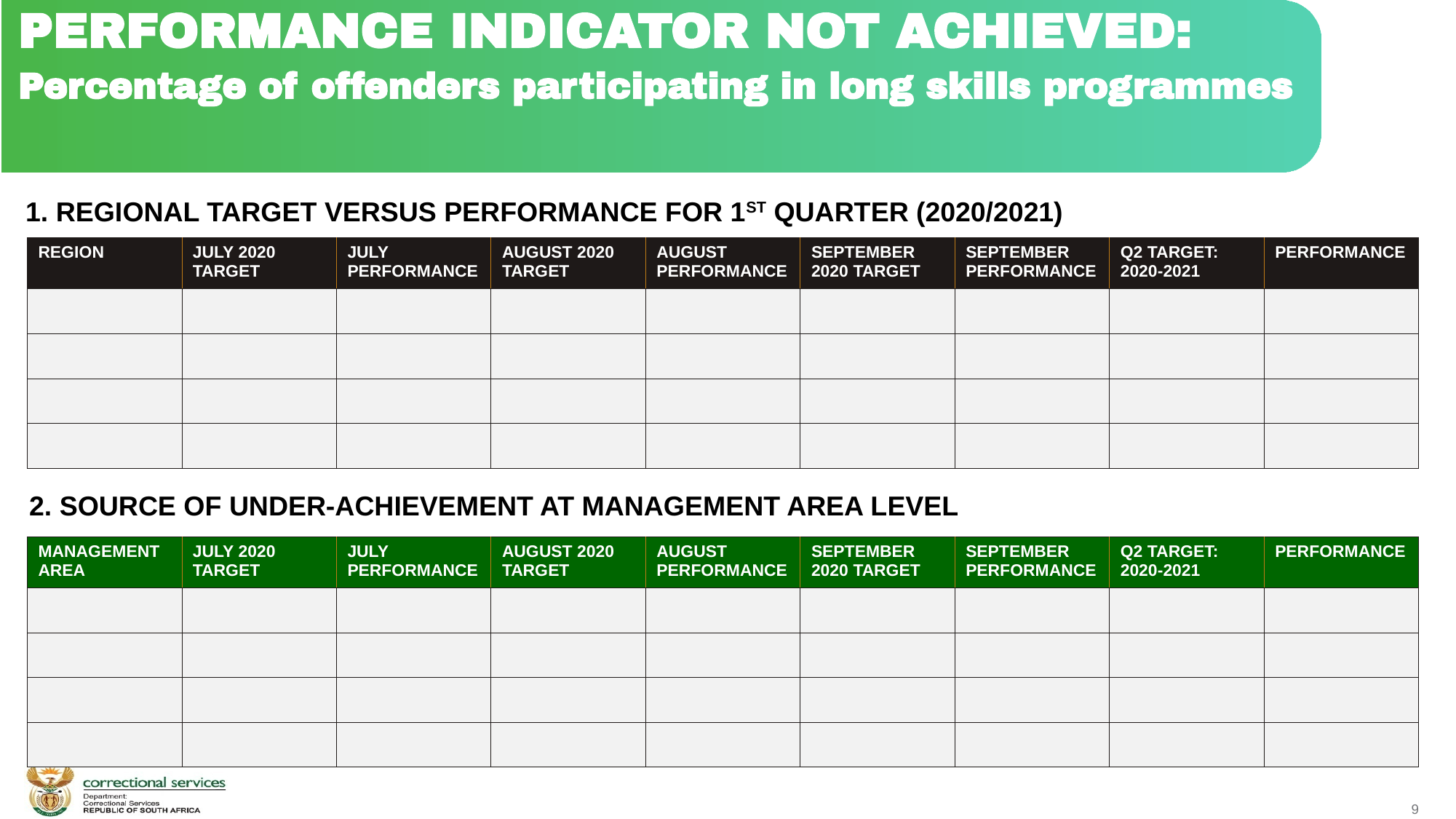

PERFORMANCE INDICATOR NOT ACHIEVED:
Percentage of offenders participating in long skills programmes

1. REGIONAL TARGET VERSUS PERFORMANCE FOR 1ST QUARTER (2020/2021)
| REGION | JULY 2020 TARGET | JULY PERFORMANCE | AUGUST 2020 TARGET | AUGUST PERFORMANCE | SEPTEMBER 2020 TARGET | SEPTEMBER PERFORMANCE | Q2 TARGET: 2020-2021 | PERFORMANCE |
| --- | --- | --- | --- | --- | --- | --- | --- | --- |
|  |  |  |  |  |  |  |  |  |
|  |  |  |  |  |  |  |  |  |
|  |  |  |  |  |  |  |  |  |
|  |  |  |  |  |  |  |  |  |
2. SOURCE OF UNDER-ACHIEVEMENT AT MANAGEMENT AREA LEVEL
| MANAGEMENT AREA | JULY 2020 TARGET | JULY PERFORMANCE | AUGUST 2020 TARGET | AUGUST PERFORMANCE | SEPTEMBER 2020 TARGET | SEPTEMBER PERFORMANCE | Q2 TARGET: 2020-2021 | PERFORMANCE |
| --- | --- | --- | --- | --- | --- | --- | --- | --- |
|  |  |  |  |  |  |  |  |  |
|  |  |  |  |  |  |  |  |  |
|  |  |  |  |  |  |  |  |  |
|  |  |  |  |  |  |  |  |  |